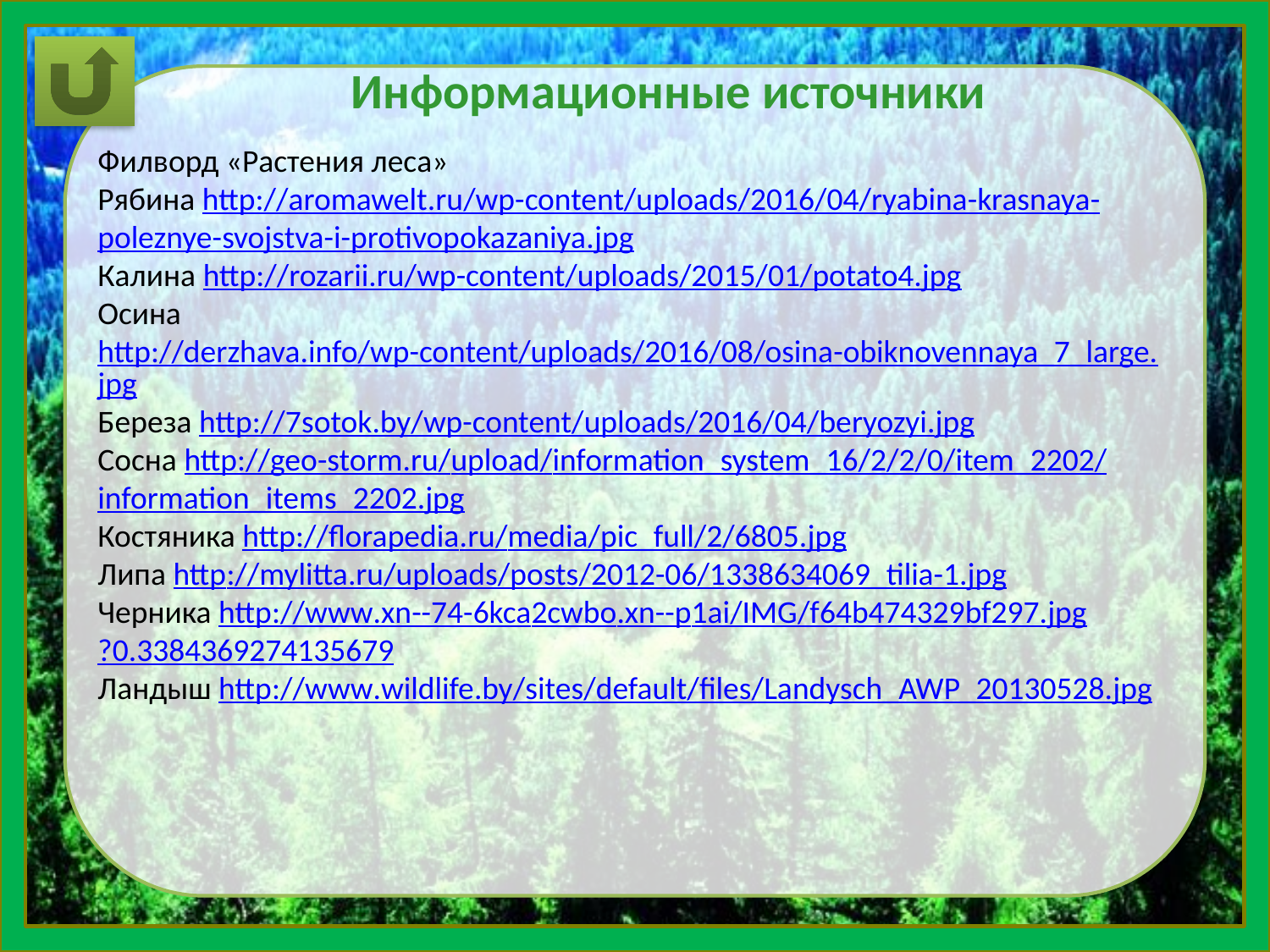

Информационные источники
Филворд «Растения леса»
Рябина http://aromawelt.ru/wp-content/uploads/2016/04/ryabina-krasnaya-poleznye-svojstva-i-protivopokazaniya.jpg
Калина http://rozarii.ru/wp-content/uploads/2015/01/potato4.jpg
Осина http://derzhava.info/wp-content/uploads/2016/08/osina-obiknovennaya_7_large.jpg
Береза http://7sotok.by/wp-content/uploads/2016/04/beryozyi.jpg
Сосна http://geo-storm.ru/upload/information_system_16/2/2/0/item_2202/information_items_2202.jpg
Костяника http://florapedia.ru/media/pic_full/2/6805.jpg
Липа http://mylitta.ru/uploads/posts/2012-06/1338634069_tilia-1.jpg
Черника http://www.xn--74-6kca2cwbo.xn--p1ai/IMG/f64b474329bf297.jpg?0.3384369274135679
Ландыш http://www.wildlife.by/sites/default/files/Landysch_AWP_20130528.jpg